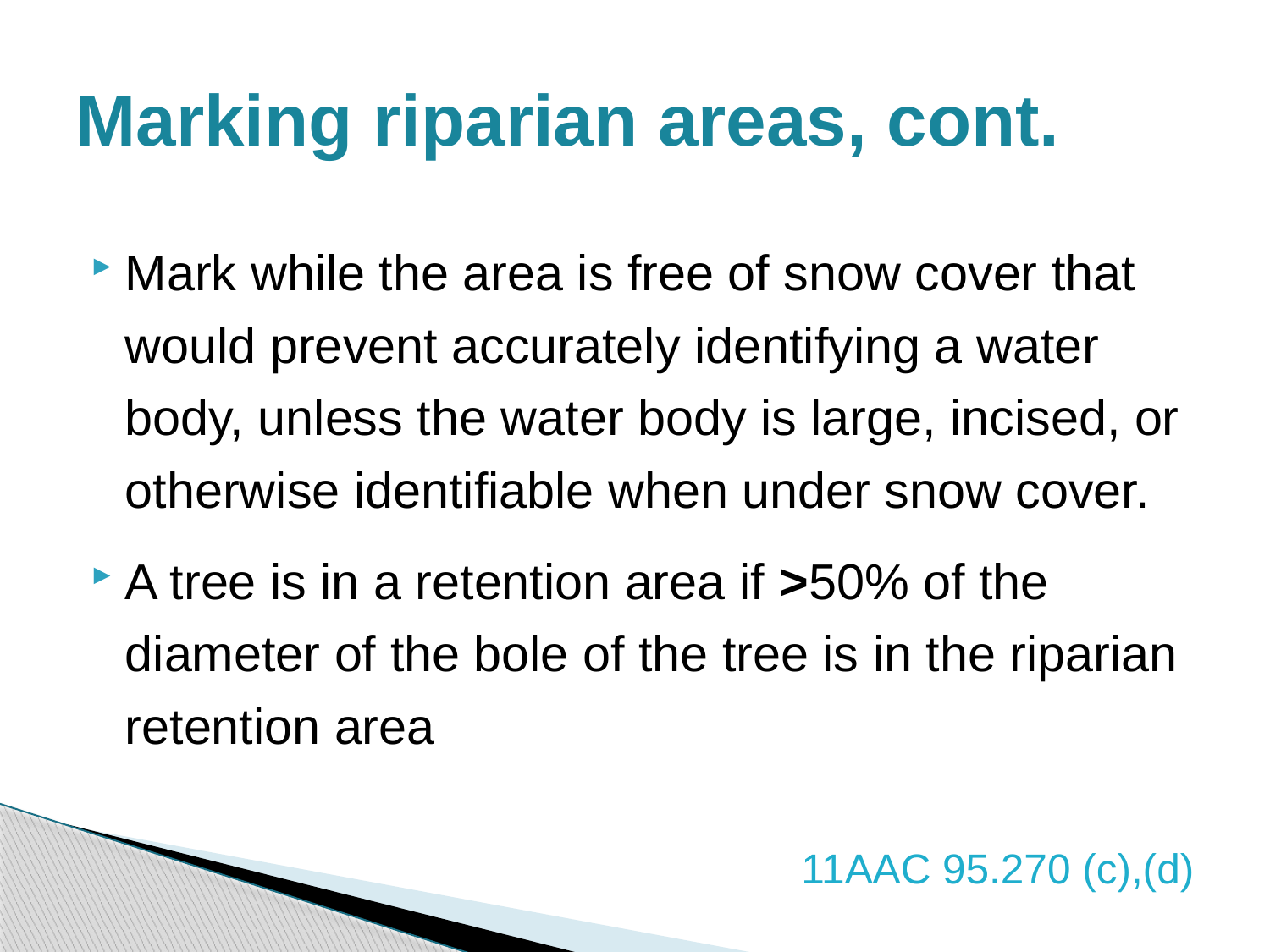

# Marking riparian areas, cont.
Mark while the area is free of snow cover that would prevent accurately identifying a water body, unless the water body is large, incised, or otherwise identifiable when under snow cover.
A tree is in a retention area if >50% of the diameter of the bole of the tree is in the riparian retention area

11AAC 95.270 (c),(d)